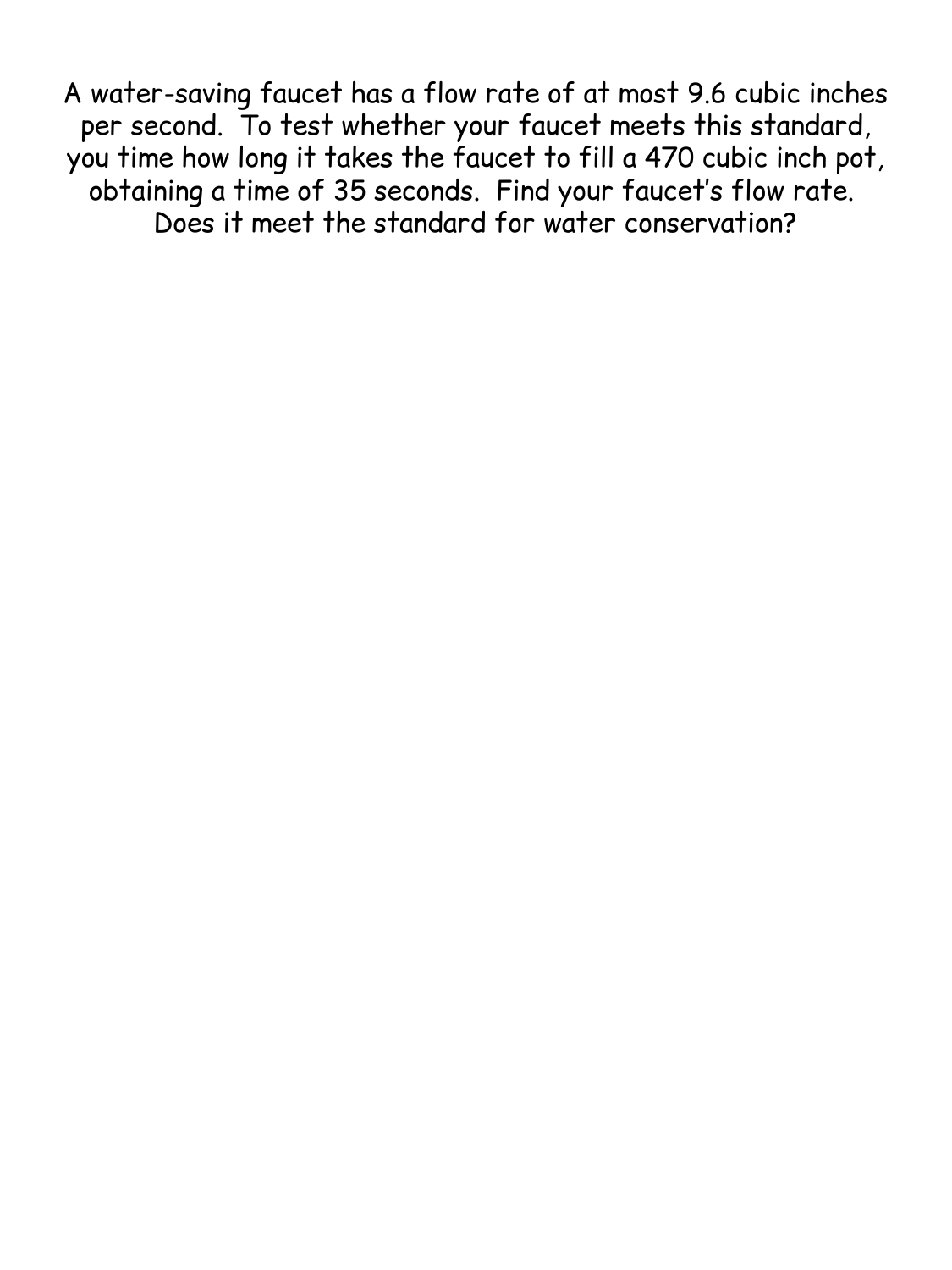

# A water-saving faucet has a flow rate of at most 9.6 cubic inches per second.  To test whether your faucet meets this standard, you time how long it takes the faucet to fill a 470 cubic inch pot, obtaining a time of 35 seconds.  Find your faucet’s flow rate.  Does it meet the standard for water conservation?